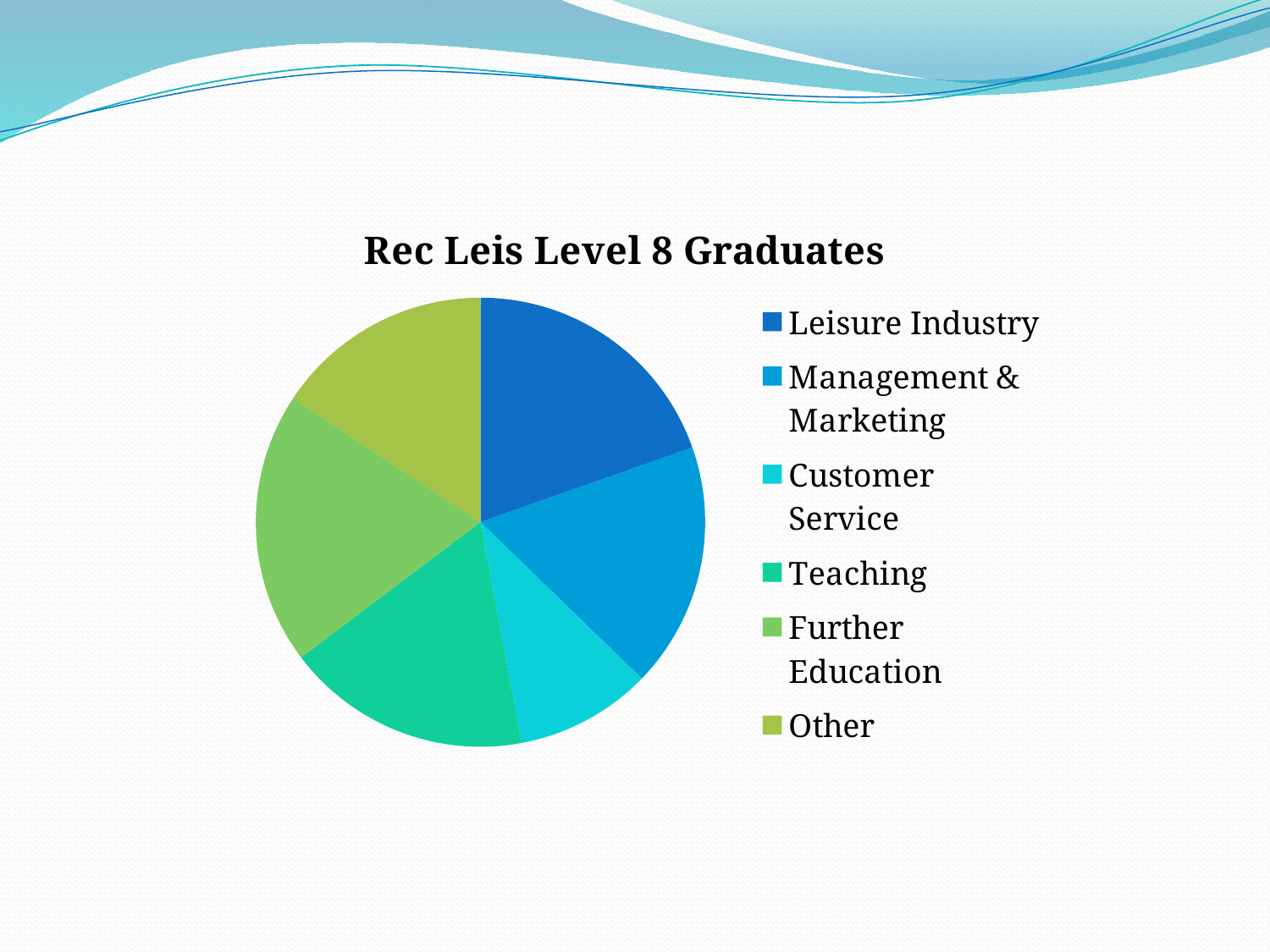

### Chart:

| Category | Rec Leis Level 8 Graduates   |
|---|---|
| Leisure Industry | 2.0 |
| Management & Marketing | 1.8 |
| Customer Service | 1.0 |
| Teaching | 1.8 |
| Further Education | 2.0 |
| Other | 1.6 |